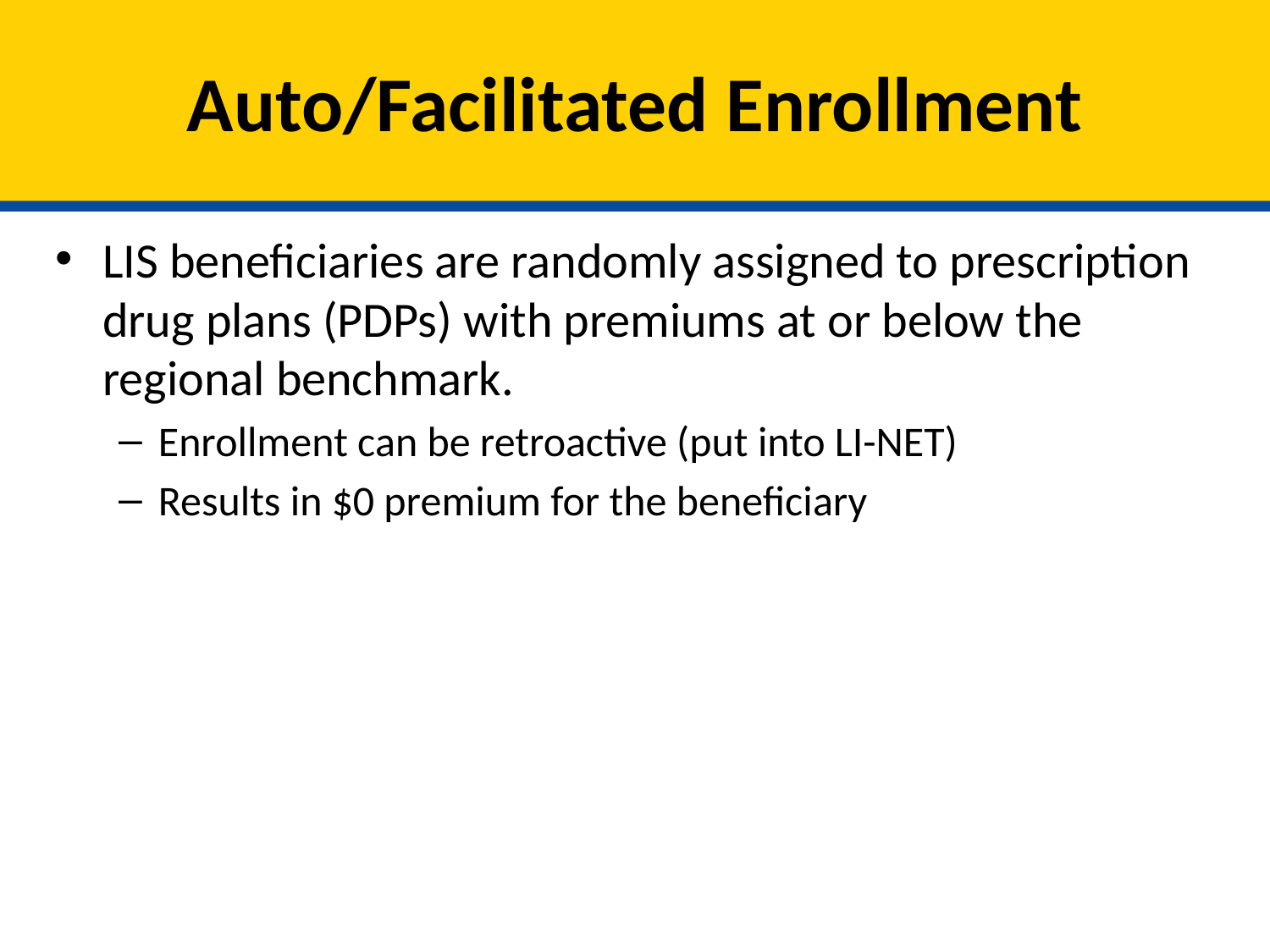

# Auto/Facilitated Enrollment
LIS beneficiaries are randomly assigned to prescription drug plans (PDPs) with premiums at or below the regional benchmark.
Enrollment can be retroactive (put into LI-NET)
Results in $0 premium for the beneficiary